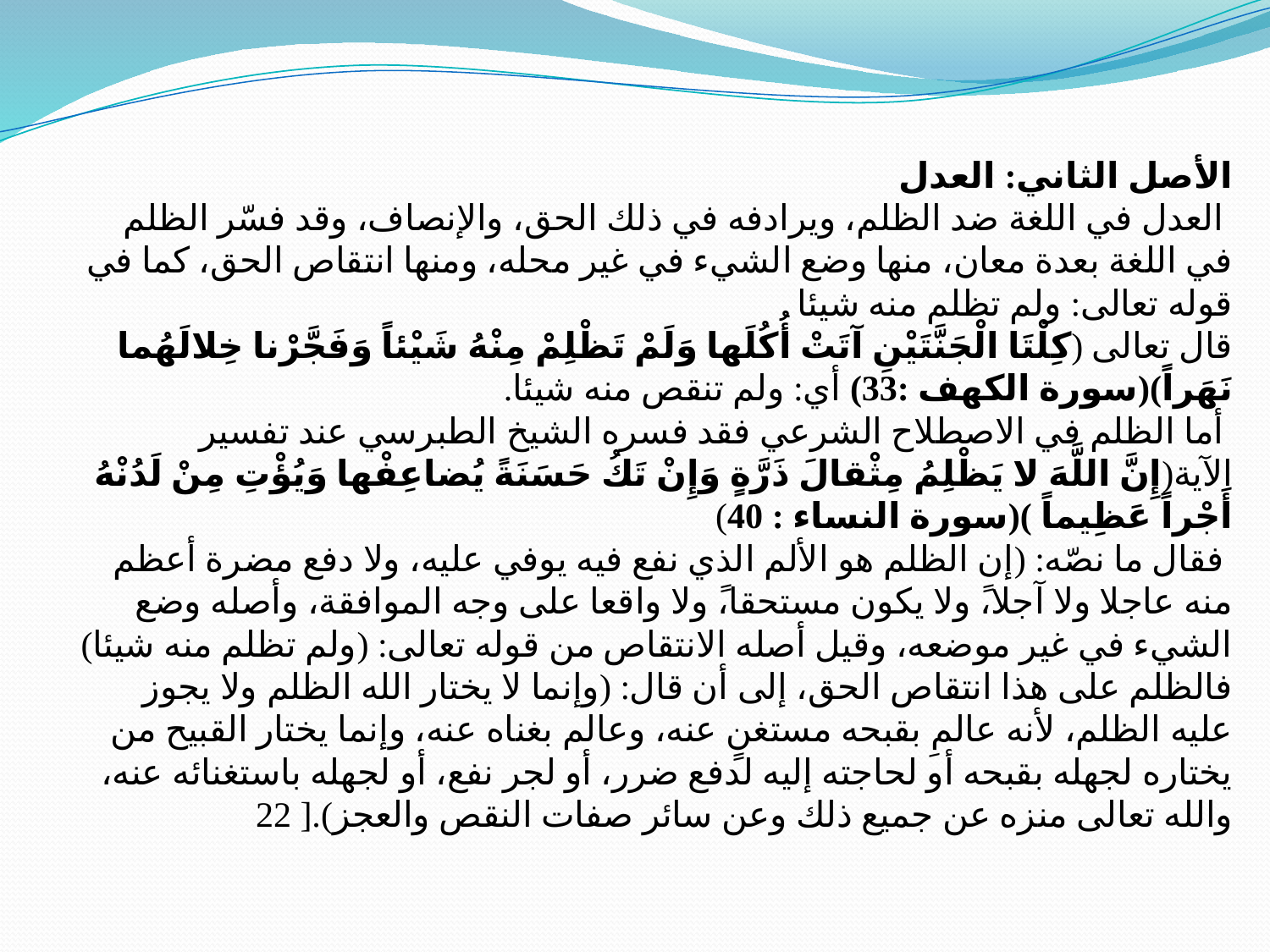

# الأصل الثاني: العدل العدل في اللغة ضد الظلم، ويرادفه في ذلك الحق، والإنصاف، وقد فسّر الظلم في اللغة بعدة معان، منها وضع الشيء في غير محله، ومنها انتقاص الحق، كما في قوله تعالى: ولم تظلم منه شيئا قال تعالى (كِلْتَا الْجَنَّتَيْنِ آتَتْ أُكُلَها وَلَمْ تَظْلِمْ مِنْهُ شَيْئاً وَفَجَّرْنا خِلالَهُما نَهَراً)(سورة الكهف :33) أي: ولم تنقص منه شيئا. أما الظلم في الاصطلاح الشرعي فقد فسره الشيخ الطبرسي عند تفسير الآية(إِنَّ اللَّهَ لا يَظْلِمُ مِثْقالَ ذَرَّةٍ وَإِنْ تَكُ حَسَنَةً يُضاعِفْها وَيُؤْتِ مِنْ لَدُنْهُ أَجْراً عَظِيماً )(سورة النساء : 40) فقال ما نصّه: (إن الظلم هو الألم الذي نفع فيه يوفي عليه، ولا دفع مضرة أعظم منه عاجلا ولا آجلا،ً ولا يكون مستحقا،ً ولا واقعا على وجه الموافقة، وأصله وضع الشيء في غير موضعه، وقيل أصله الانتقاص من قوله تعالى: (ولم تظلم منه شيئا) فالظلم على هذا انتقاص الحق، إلى أن قال: (وإنما لا يختار الله الظلم ولا يجوز عليه الظلم، لأنه عالمِ بقبحه مستغنٍ عنه، وعالم بغناه عنه، وإنما يختار القبيح من يختاره لجهله بقبحه أو لحاجته إليه لدفع ضرر، أو لجر نفع، أو لجهله باستغنائه عنه، والله تعالى منزه عن جميع ذلك وعن سائر صفات النقص والعجز).[ 22